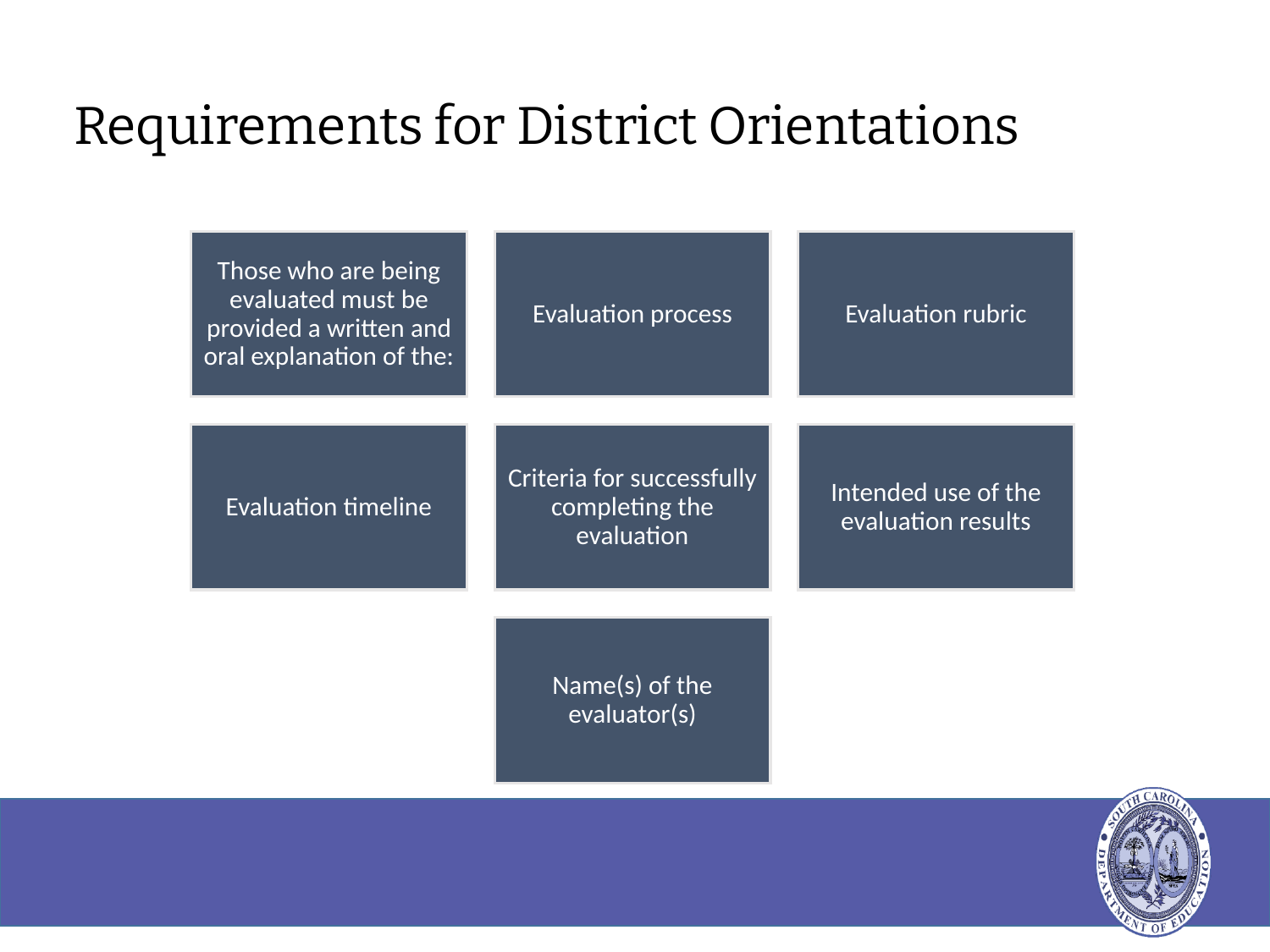

# Requirements for District Orientations
Those who are being evaluated must be provided a written and oral explanation of the:
Evaluation process
Evaluation rubric
Evaluation timeline
Criteria for successfully completing the evaluation
Intended use of the evaluation results
Name(s) of the evaluator(s)